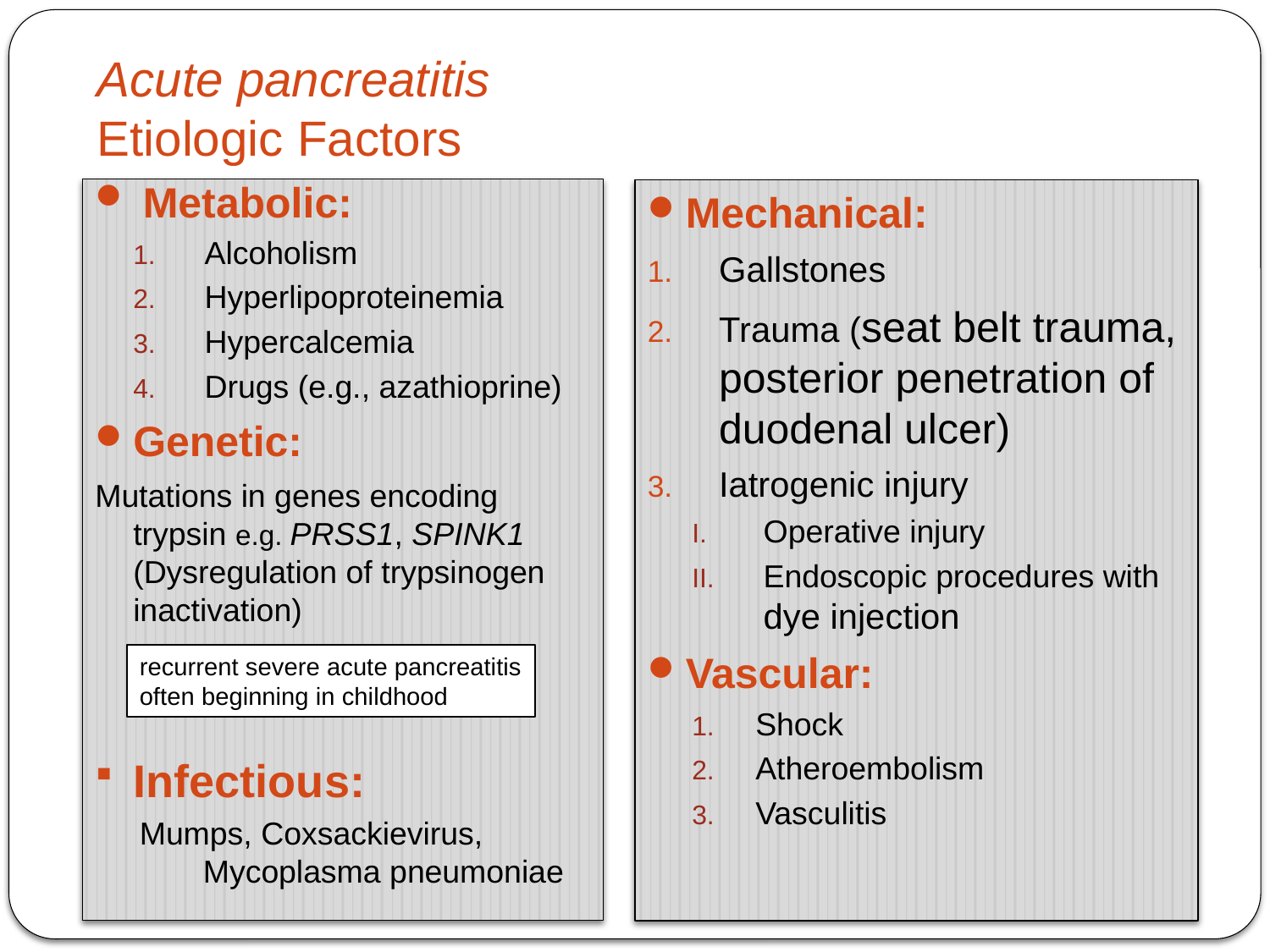

# Acute pancreatitis Etiologic Factors
 Metabolic:
Alcoholism
Hyperlipoproteinemia
Hypercalcemia
Drugs (e.g., azathioprine)
Genetic:
Mutations in genes encoding trypsin e.g. PRSS1, SPINK1 (Dysregulation of trypsinogen inactivation)

Infectious:
Mumps, Coxsackievirus, Mycoplasma pneumoniae

Mechanical:
Gallstones
Trauma (seat belt trauma, posterior penetration of duodenal ulcer)
Iatrogenic injury
Operative injury
Endoscopic procedures with dye injection
Vascular:
Shock
Atheroembolism
Vasculitis
recurrent severe acute pancreatitis often beginning in childhood